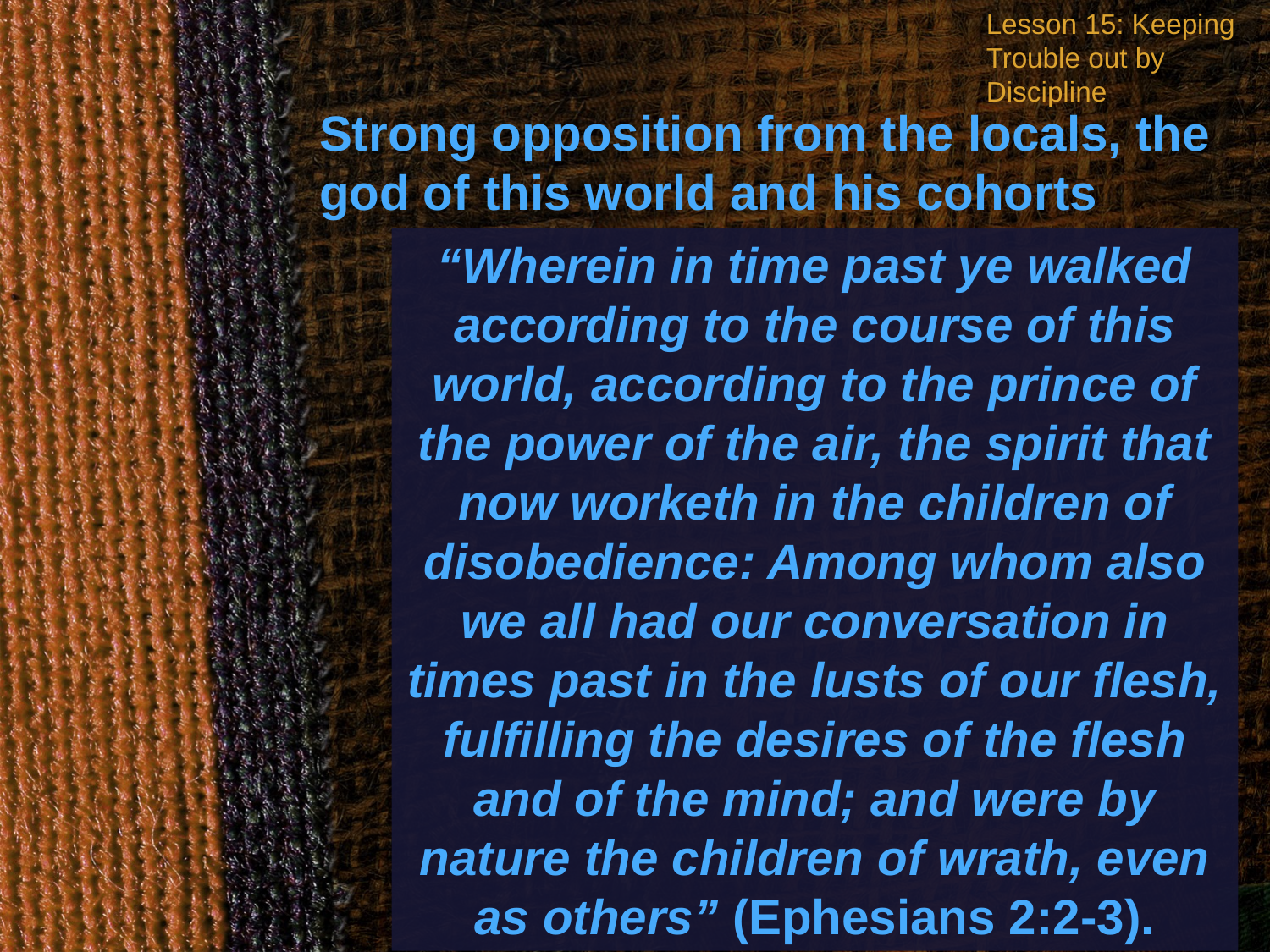

Lesson 15: Keeping Trouble out by Discipline
Strong opposition from the locals, the god of this world and his cohorts
“Wherein in time past ye walked according to the course of this world, according to the prince of the power of the air, the spirit that now worketh in the children of disobedience: Among whom also we all had our conversation in times past in the lusts of our flesh, fulfilling the desires of the flesh and of the mind; and were by nature the children of wrath, even as others” (Ephesians 2:2-3).